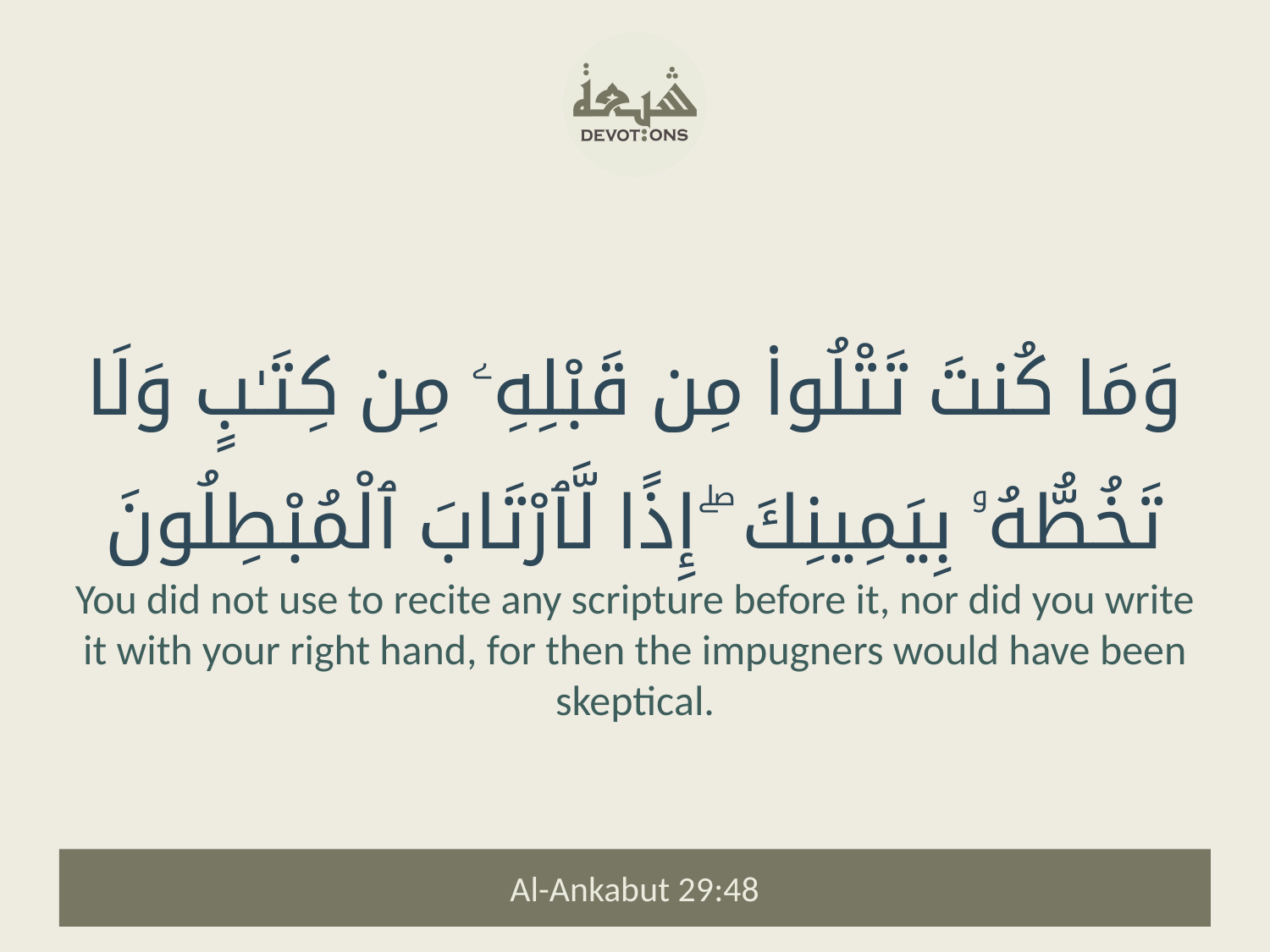

وَمَا كُنتَ تَتْلُوا۟ مِن قَبْلِهِۦ مِن كِتَـٰبٍ وَلَا تَخُطُّهُۥ بِيَمِينِكَ ۖ إِذًا لَّٱرْتَابَ ٱلْمُبْطِلُونَ
You did not use to recite any scripture before it, nor did you write it with your right hand, for then the impugners would have been skeptical.
Al-Ankabut 29:48